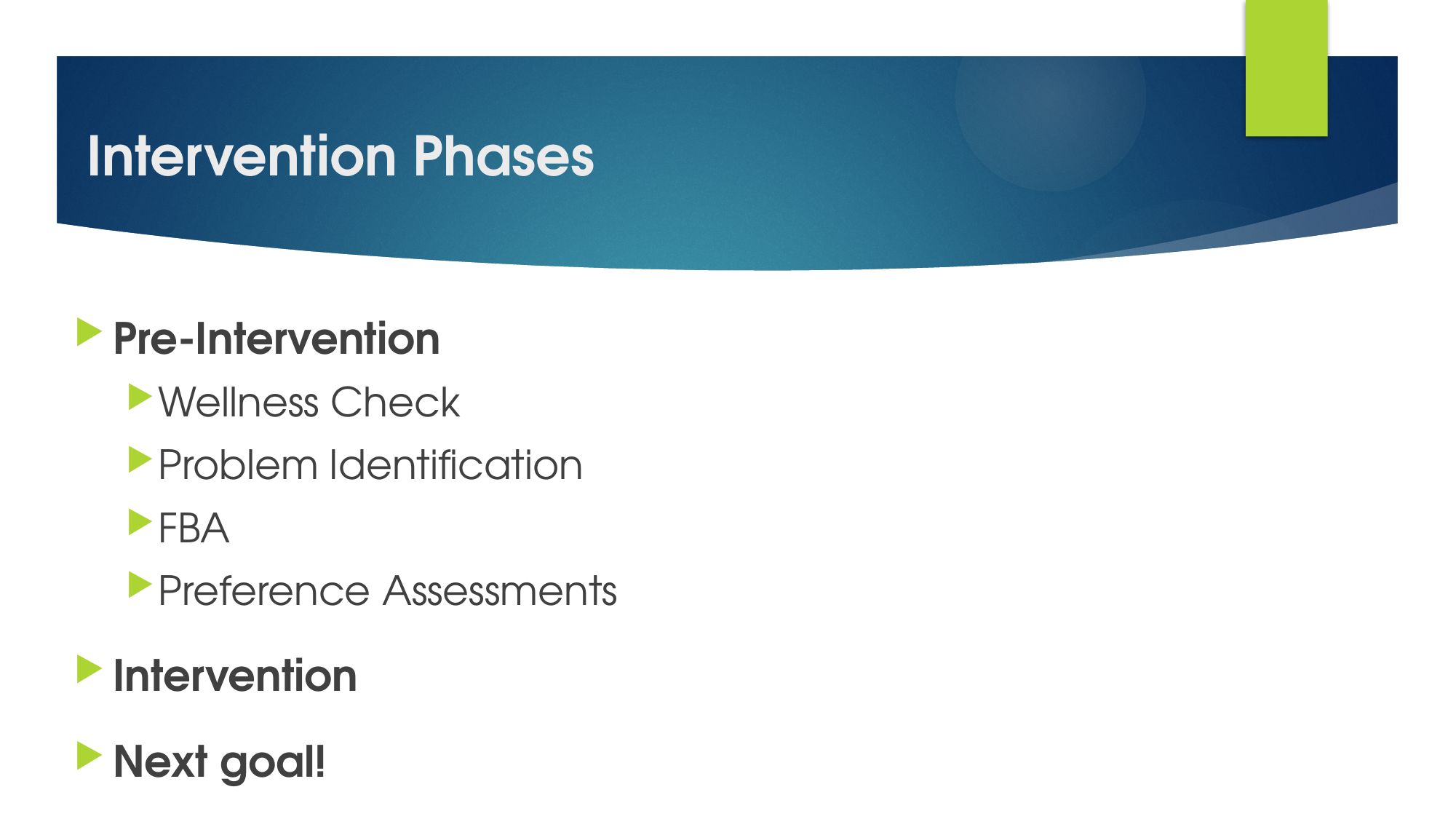

# Intervention Phases
Pre-Intervention
Wellness Check
Problem Identification
FBA
Preference Assessments
Intervention
Next goal!